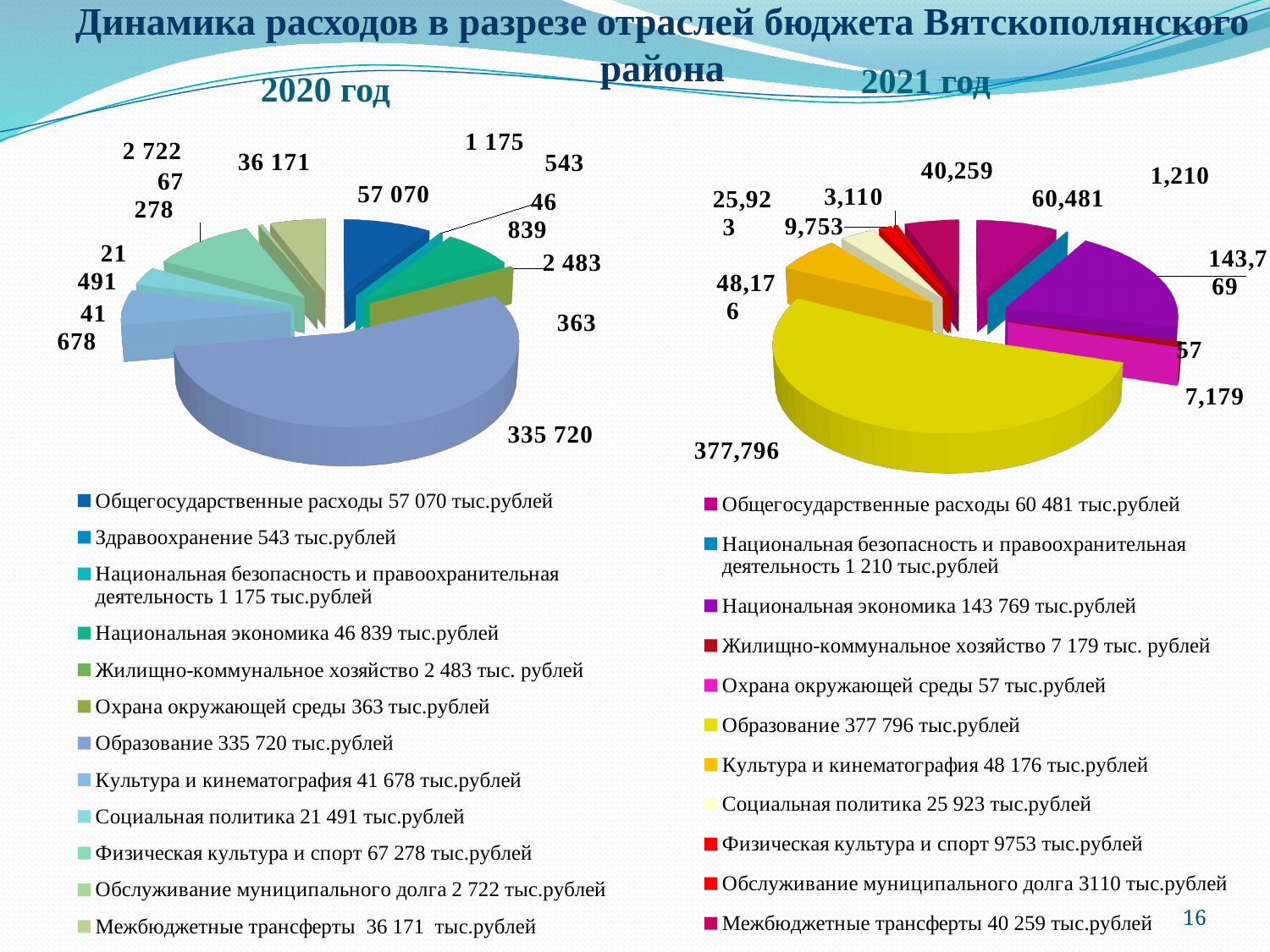

# Динамика расходов в разрезе отраслей бюджета Вятскополянского района
2020 год
2021 год

[unsupported chart]

[unsupported chart]

16